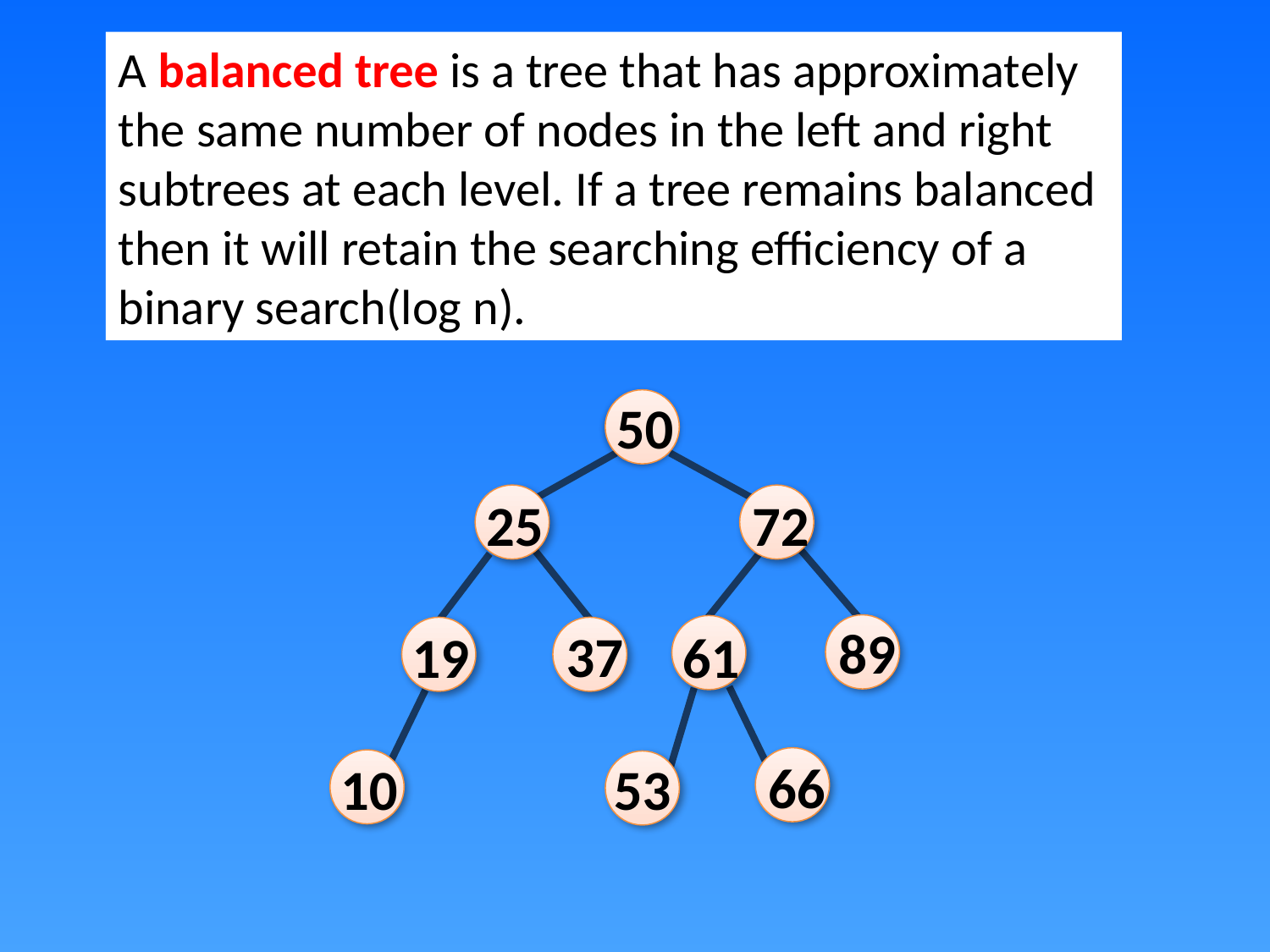

A balanced tree is a tree that has approximately the same number of nodes in the left and right subtrees at each level. If a tree remains balanced then it will retain the searching efficiency of a binary search(log n).
50

72
25

89
37

19

61

66
53

10